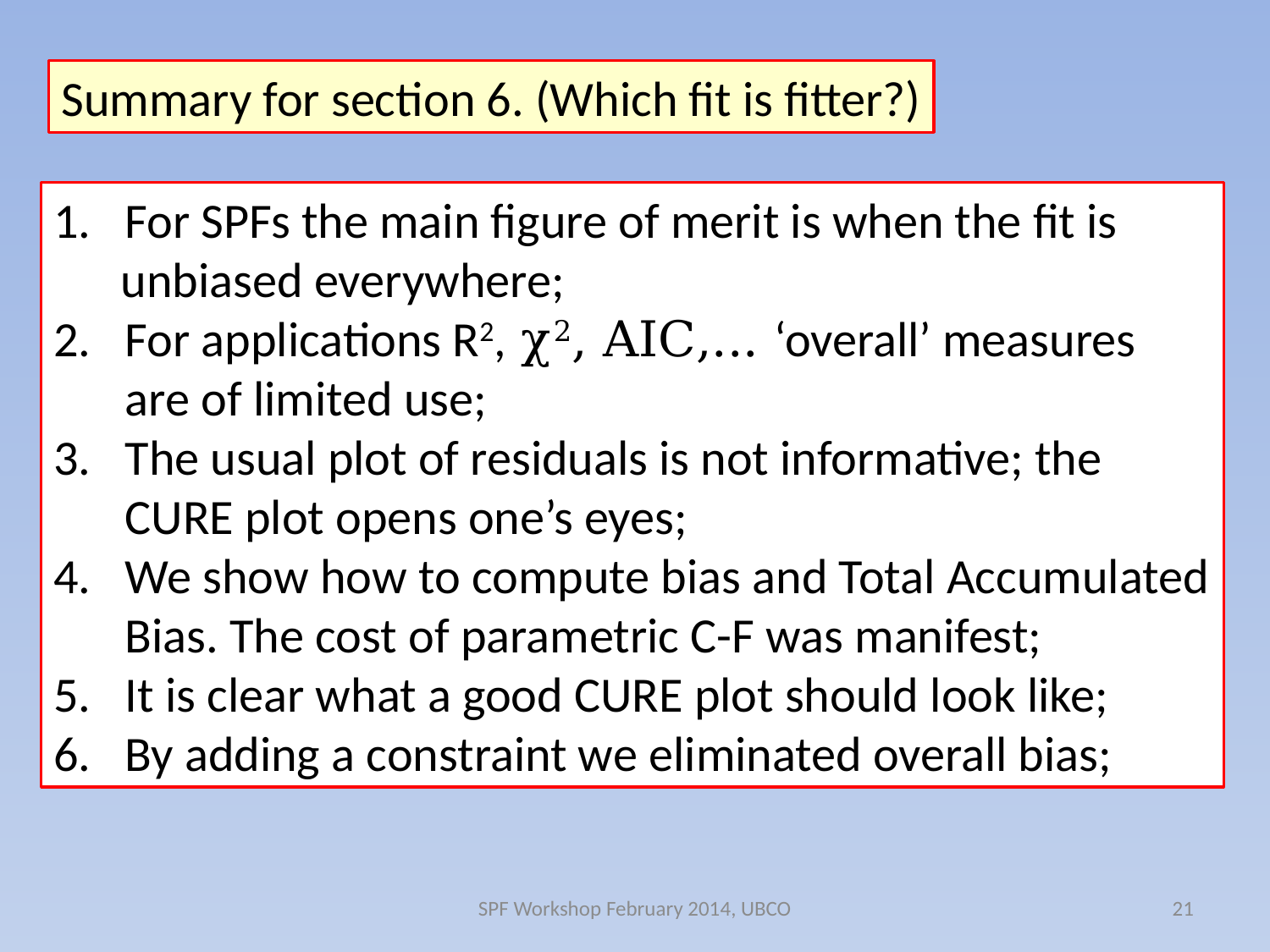

Summary for section 6. (Which fit is fitter?)
For SPFs the main figure of merit is when the fit is
      unbiased everywhere;
For applications R2, χ2, AIC,... ‘overall’ measures are of limited use;
The usual plot of residuals is not informative; the CURE plot opens one’s eyes;
We show how to compute bias and Total Accumulated Bias. The cost of parametric C-F was manifest;
It is clear what a good CURE plot should look like;
By adding a constraint we eliminated overall bias;
SPF Workshop February 2014, UBCO
21